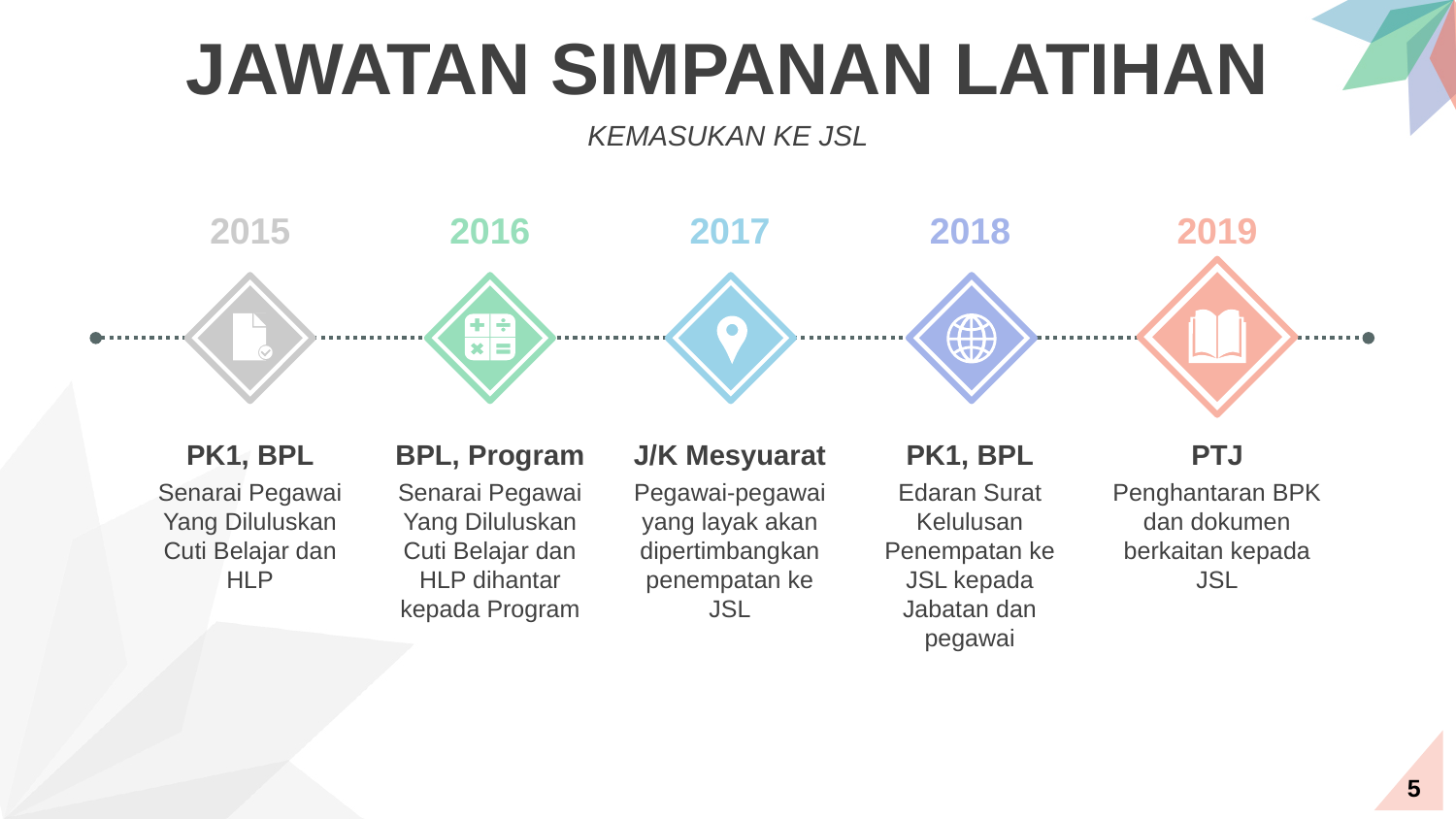

JAWATAN SIMPANAN LATIHAN
KEMASUKAN KE JSL
2015
2016
2017
2018
2019

PK1, BPL
Senarai Pegawai Yang Diluluskan Cuti Belajar dan HLP
BPL, Program
Senarai Pegawai Yang Diluluskan Cuti Belajar dan HLP dihantar kepada Program
J/K Mesyuarat
Pegawai-pegawai yang layak akan dipertimbangkan penempatan ke JSL
PK1, BPL
Edaran Surat Kelulusan Penempatan ke JSL kepada Jabatan dan pegawai
PTJ
Penghantaran BPK dan dokumen berkaitan kepada JSL

5